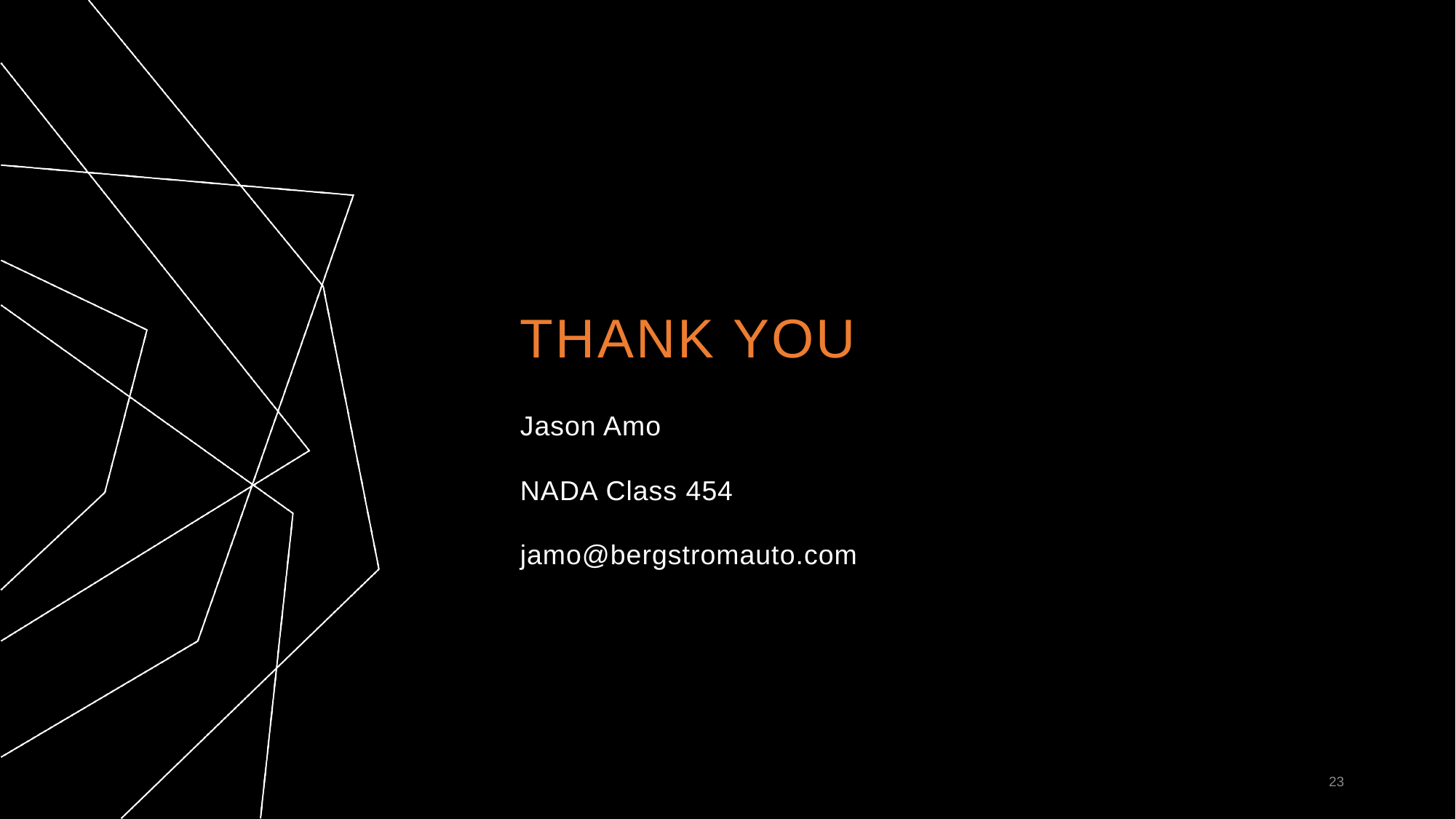

# THANK YOU
Jason Amo
NADA Class 454
jamo@bergstromauto.com
23